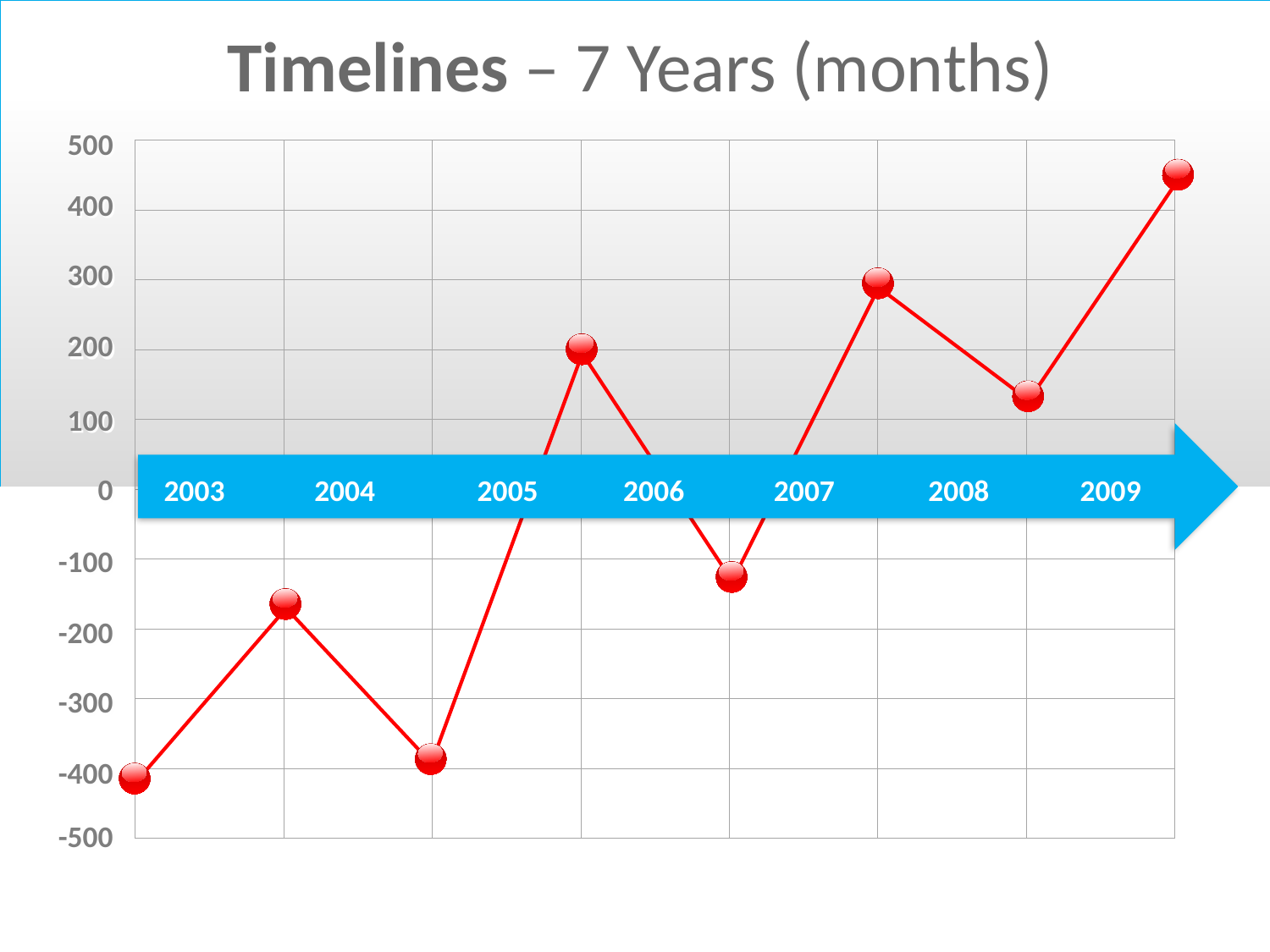

Timelines – 7 Years (months)
500
|  |  |  |  |  |  |  |
| --- | --- | --- | --- | --- | --- | --- |
|  |  |  |  |  |  |  |
|  |  |  |  |  |  |  |
|  |  |  |  |  |  |  |
|  |  |  |  |  |  |  |
|  |  |  |  |  |  |  |
|  |  |  |  |  |  |  |
|  |  |  |  |  |  |  |
|  |  |  |  |  |  |  |
|  |  |  |  |  |  |  |

400
300

200

100

0
2003
2004
2005
2006
2007
2008
2009
-100

-200
-300

-400

-500